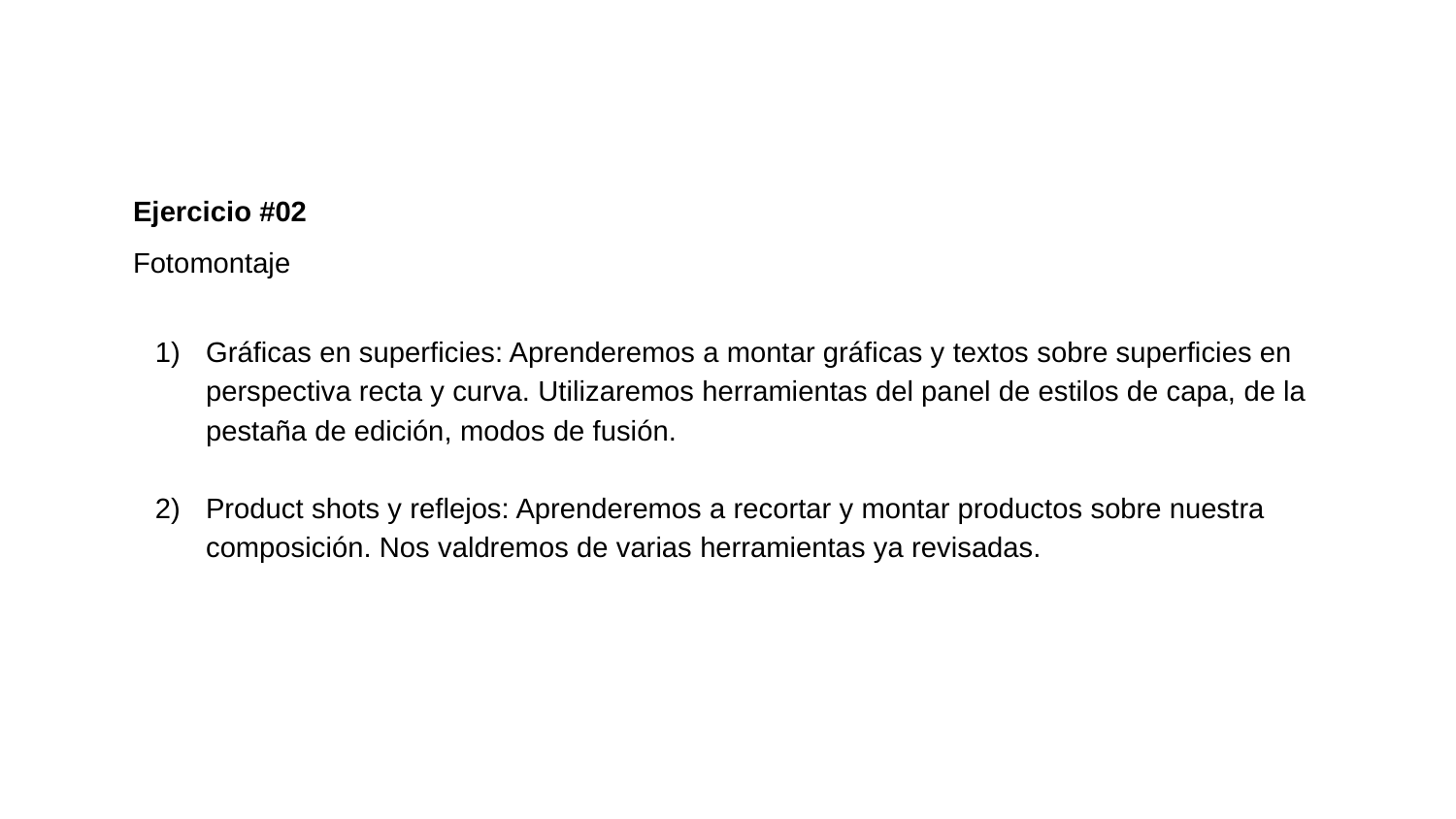

Ejercicio #02
Fotomontaje

Gráficas en superficies: Aprenderemos a montar gráficas y textos sobre superficies en perspectiva recta y curva. Utilizaremos herramientas del panel de estilos de capa, de la pestaña de edición, modos de fusión.

Product shots y reflejos: Aprenderemos a recortar y montar productos sobre nuestra composición. Nos valdremos de varias herramientas ya revisadas.